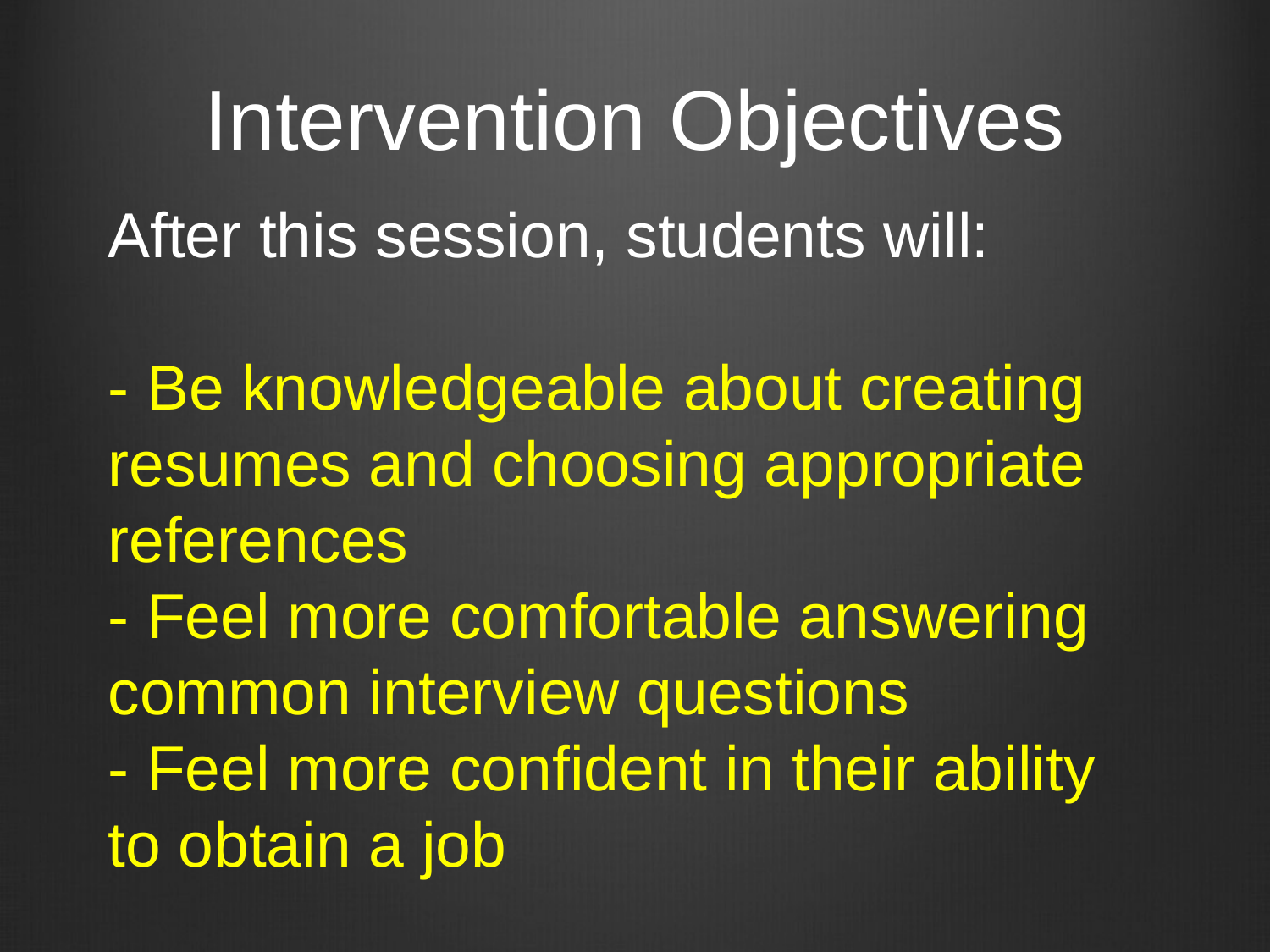

# Intervention Objectives
After this session, students will:
- Be knowledgeable about creating resumes and choosing appropriate references
- Feel more comfortable answering common interview questions
- Feel more confident in their ability to obtain a job